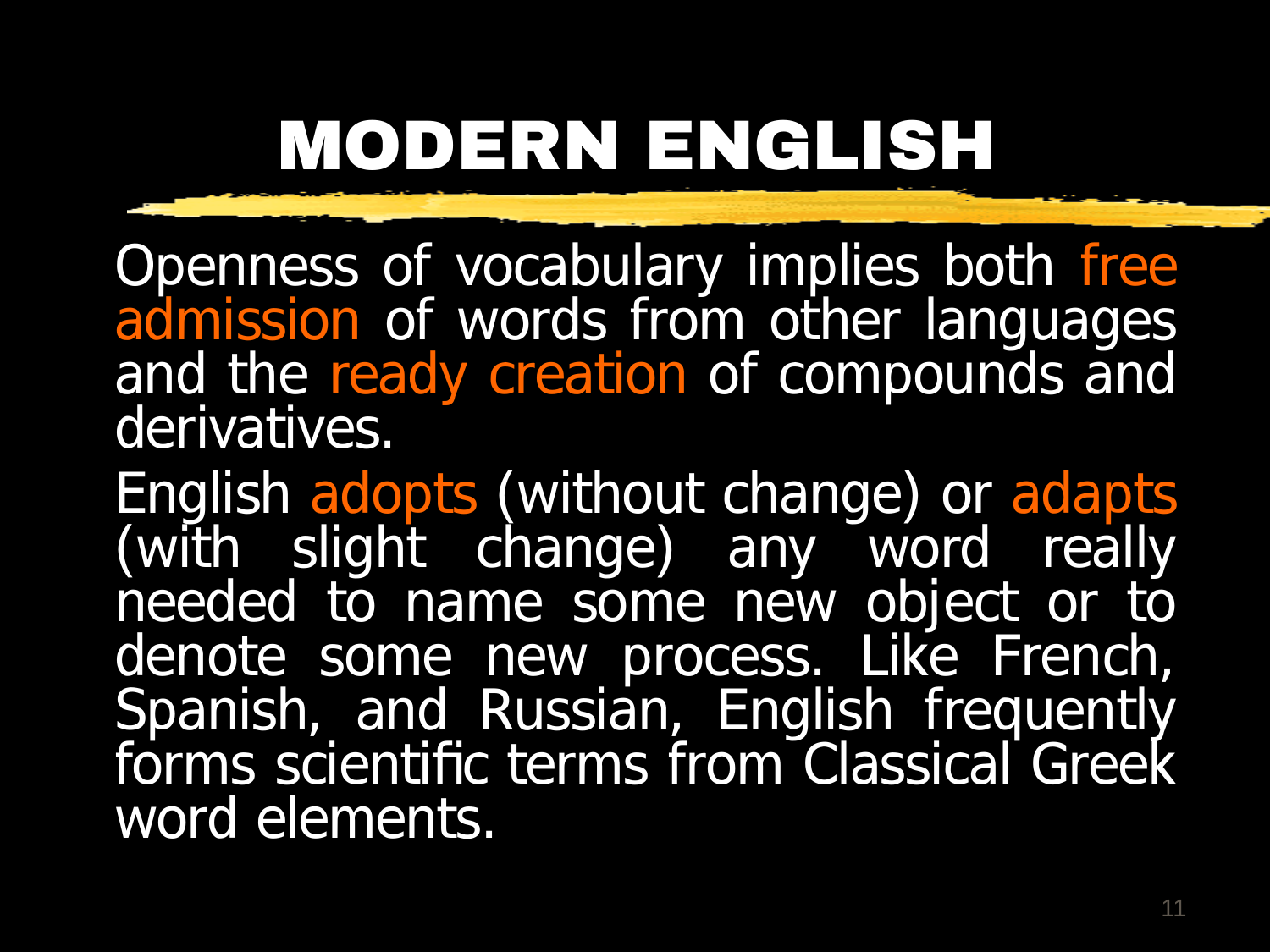

# MODERN ENGLISH
	Openness of vocabulary implies both free admission of words from other languages and the ready creation of compounds and derivatives.
	English adopts (without change) or adapts (with slight change) any word really needed to name some new object or to denote some new process. Like French, Spanish, and Russian, English frequently forms scientific terms from Classical Greek word elements.

11